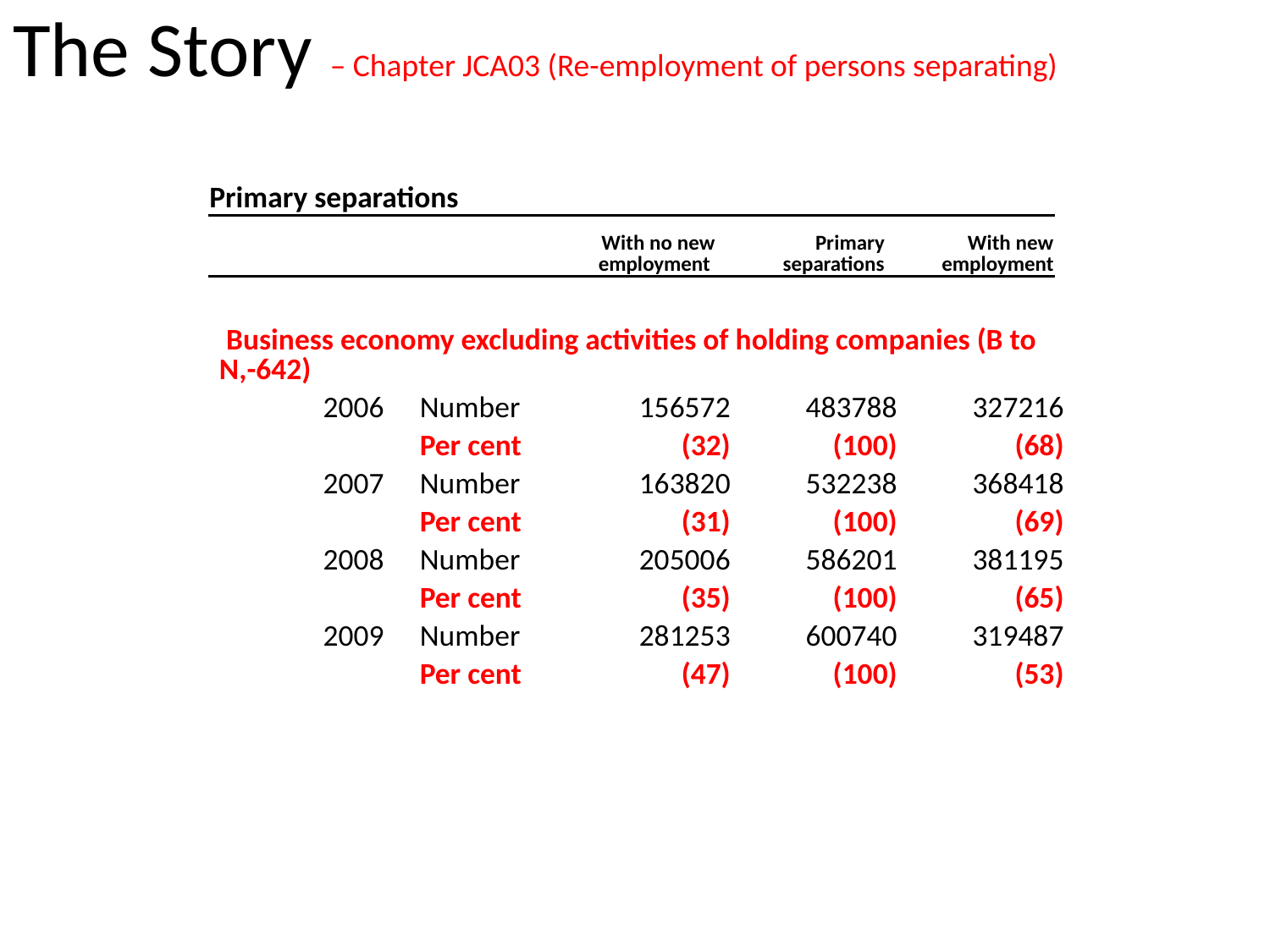

# The Story – Chapter JCA03 (Re-employment of persons separating)
| Primary separations |  |  |  |  |
| --- | --- | --- | --- | --- |
|  |  | With no new employment | Primary separations | With new employment |
| Construction (F) |  |  |  |  |
| --- | --- | --- | --- | --- |
| 2006 | Number | 24223 | 68155 | 43932 |
|  | Per cent | (36) | (100) | (64) |
| 2007 | Number | 29011 | 79224 | 50213 |
|  | Per cent | (37) | (100) | (63) |
| 2008 | Number | 43424 | 94859 | 51435 |
|  | Per cent | (46) | (100) | (54) |
| 2009 | Number | 58952 | 93795 | 34843 |
|  | Per cent | (63) | (100) | (37) |
| Industry (B to E) |  |  |  |  |
| --- | --- | --- | --- | --- |
| 2006 | Number | 19053 | 52830 | 33777 |
|  | Per cent | (36) | (100) | (64) |
| 2007 | Number | 22152 | 57998 | 35846 |
|  | Per cent | (38) | (100) | (62) |
| 2008 | Number | 24416 | 59436 | 35020 |
|  | Per cent | (41) | (100) | (59) |
| 2009 | Number | 35027 | 68436 | 33409 |
|  | Per cent | (51) | (100) | (49) |
| Business economy services excluding activities of holding companies (G to N,-642) |  |  |  |  |
| --- | --- | --- | --- | --- |
| 2006 | Number | 113296 | 362803 | 249507 |
|  | Per cent | (31) | (100) | (69) |
| 2007 | Number | 112657 | 395016 | 282359 |
|  | Per cent | (29) | (100) | (71) |
| 2008 | Number | 137166 | 431906 | 294740 |
|  | Per cent | (32) | (100) | (68) |
| 2009 | Number | 187274 | 438509 | 251235 |
|  | Per cent | (43) | (100) | (57) |
| Business economy excluding activities of holding companies (B to N,-642) |  |  |  |  |
| --- | --- | --- | --- | --- |
| 2006 | Number | 156572 | 483788 | 327216 |
|  | Per cent | (32) | (100) | (68) |
| 2007 | Number | 163820 | 532238 | 368418 |
|  | Per cent | (31) | (100) | (69) |
| 2008 | Number | 205006 | 586201 | 381195 |
|  | Per cent | (35) | (100) | (65) |
| 2009 | Number | 281253 | 600740 | 319487 |
|  | Per cent | (47) | (100) | (53) |